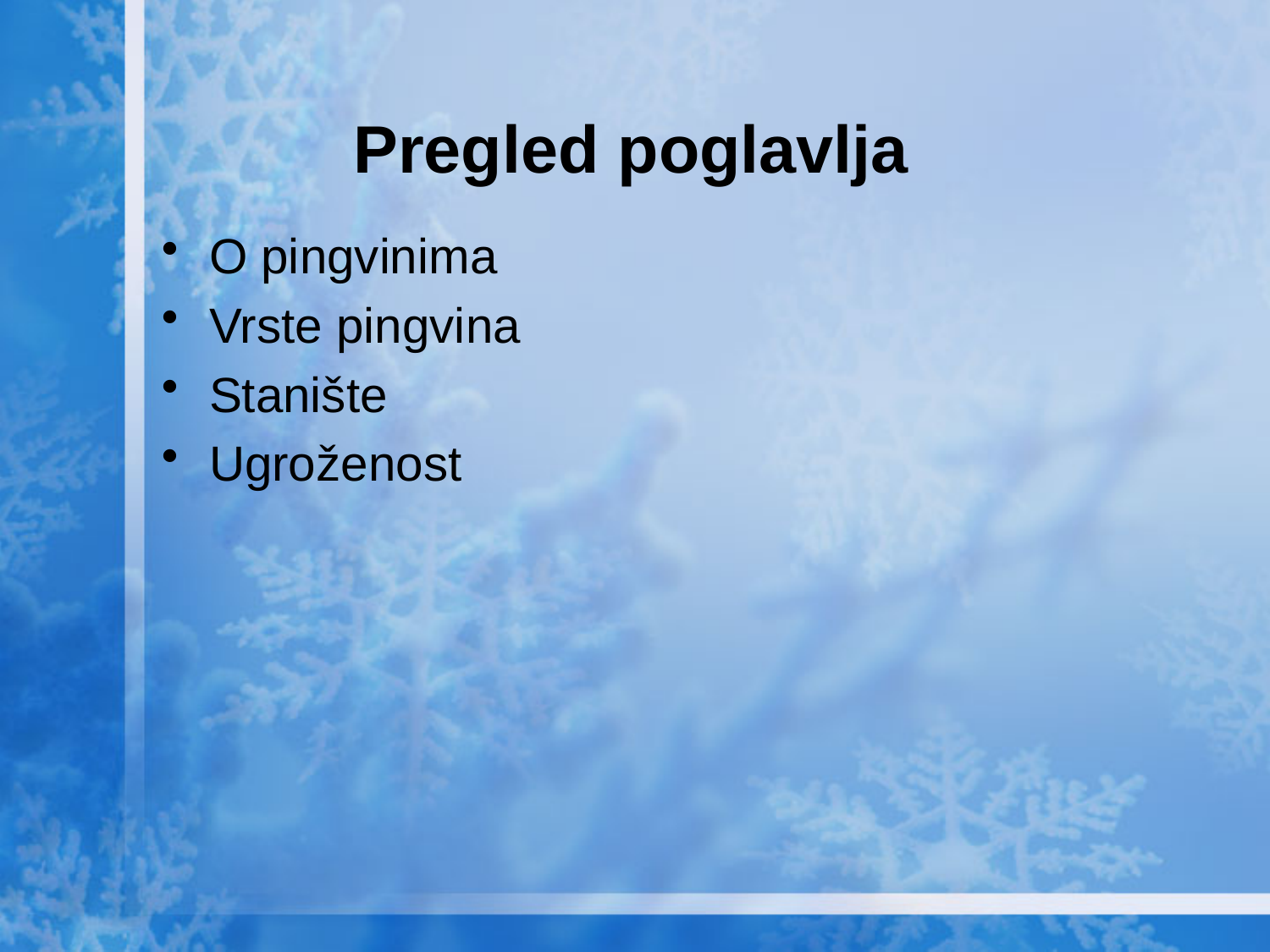

# Pregled poglavlja
O pingvinima
Vrste pingvina
Stanište
Ugroženost